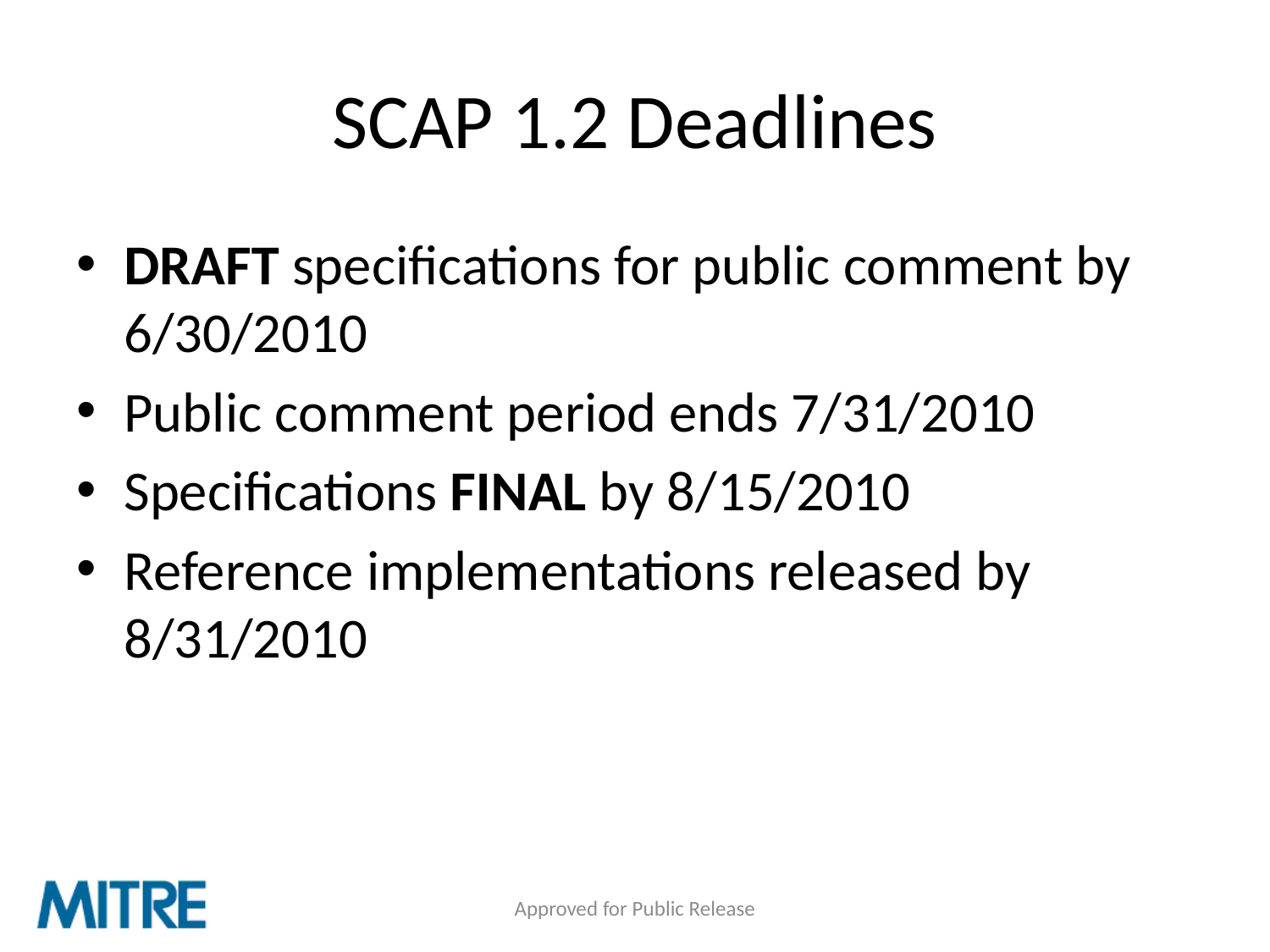

# SCAP 1.2 Deadlines
DRAFT specifications for public comment by 6/30/2010
Public comment period ends 7/31/2010
Specifications FINAL by 8/15/2010
Reference implementations released by 8/31/2010
Approved for Public Release